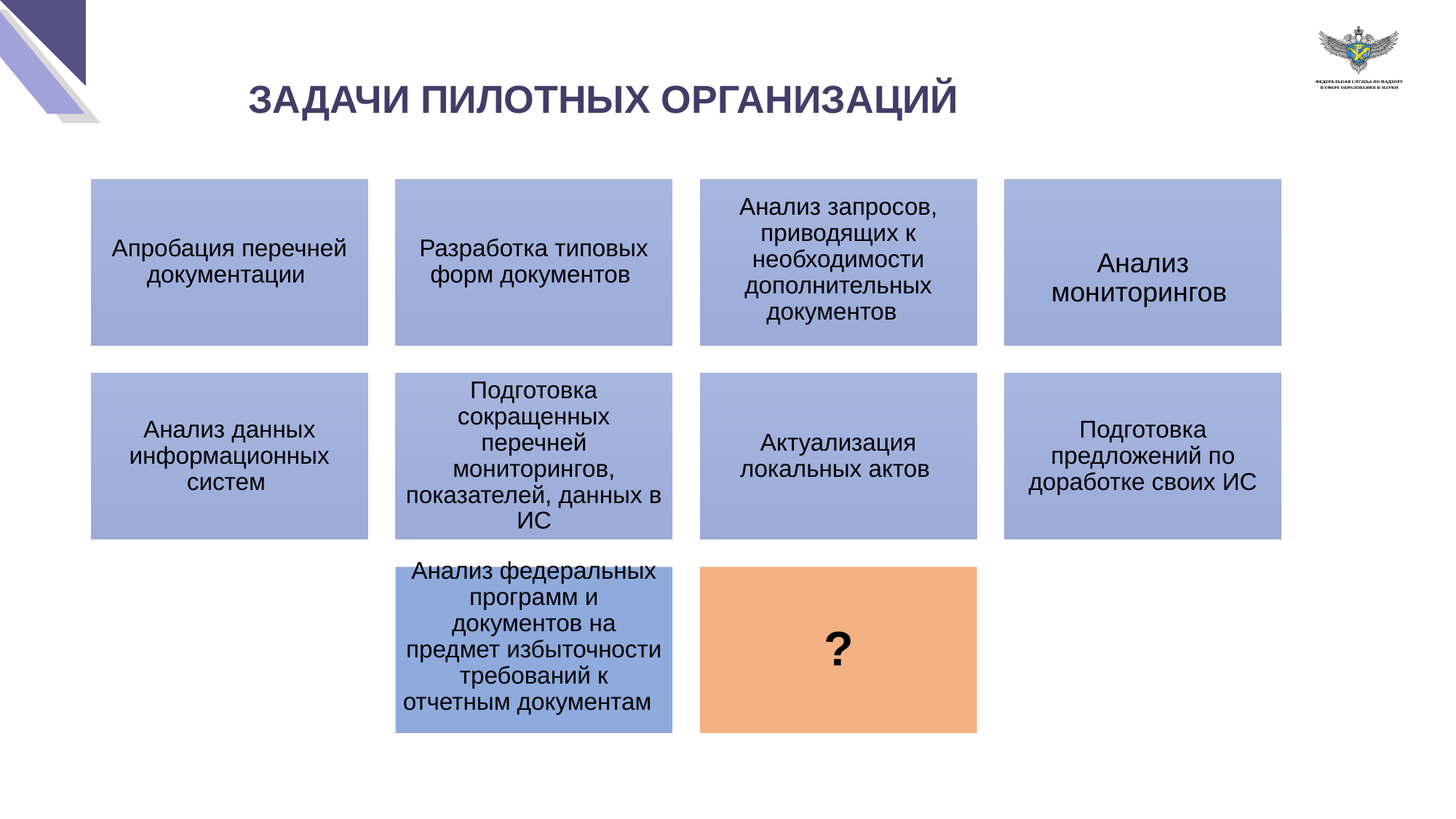

ЗАДАЧИ ПИЛОТНЫХ ОРГАНИЗАЦИЙ
Апробация перечней документации
Разработка типовых форм документов

Анализ запросов, приводящих к необходимости дополнительных документов

Анализ мониторингов
Анализ данных информационных систем
Подготовка сокращенных перечней мониторингов, показателей, данных в ИС
Актуализация локальных актов
Подготовка предложений по доработке своих ИС
Анализ федеральных программ и документов на предмет избыточности требований к отчетным документам
?